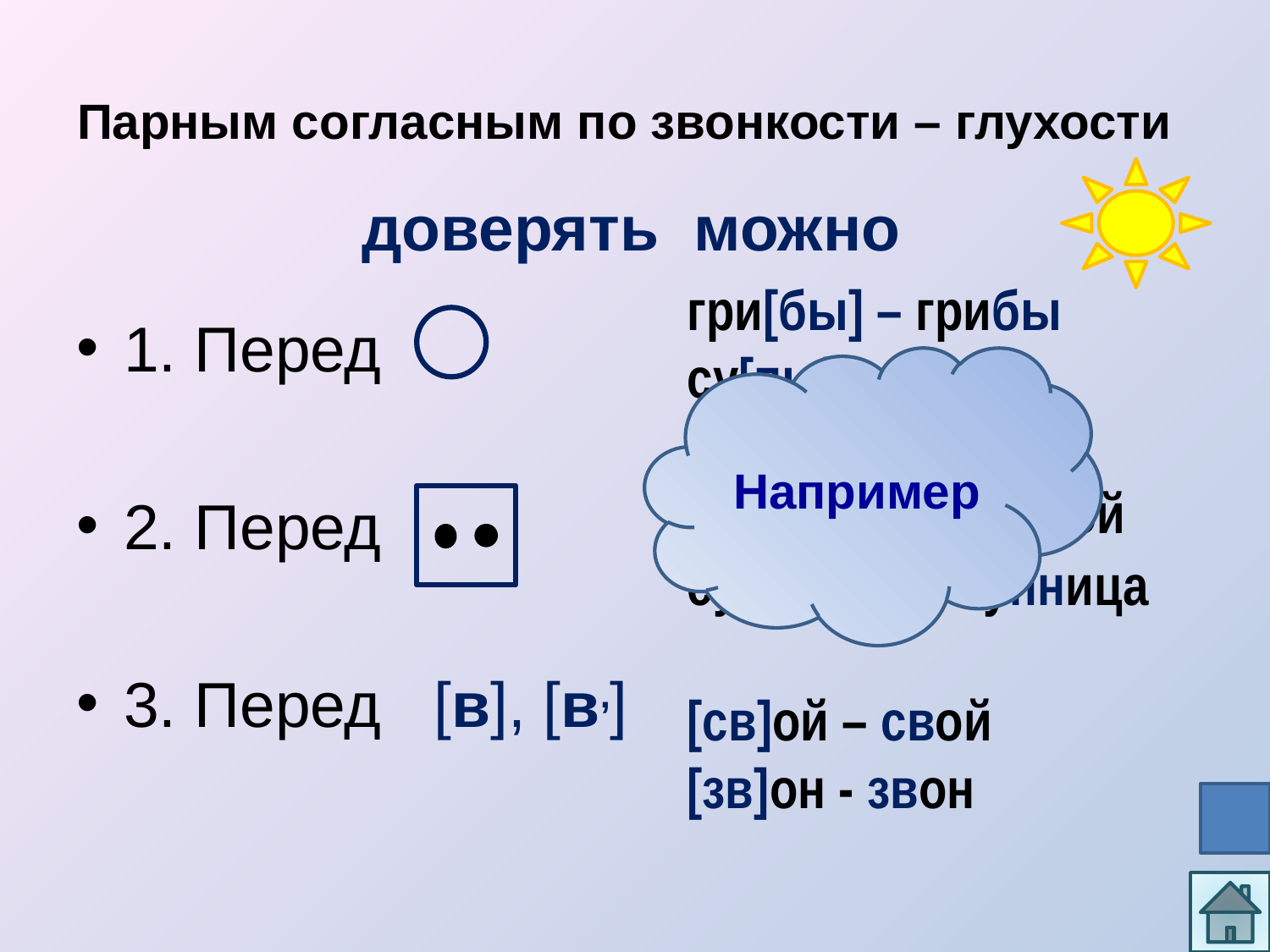

# Парным согласным по звонкости – глухости  доверять  можно

гри[бы] – грибы
cу[пы] - супы

гри[бн]ой- грибной
су[пн,]ица - супница

[св]ой – свой
[зв]он - звон
1. Перед

2. Перед

3. Перед   [в], [в,]

Например